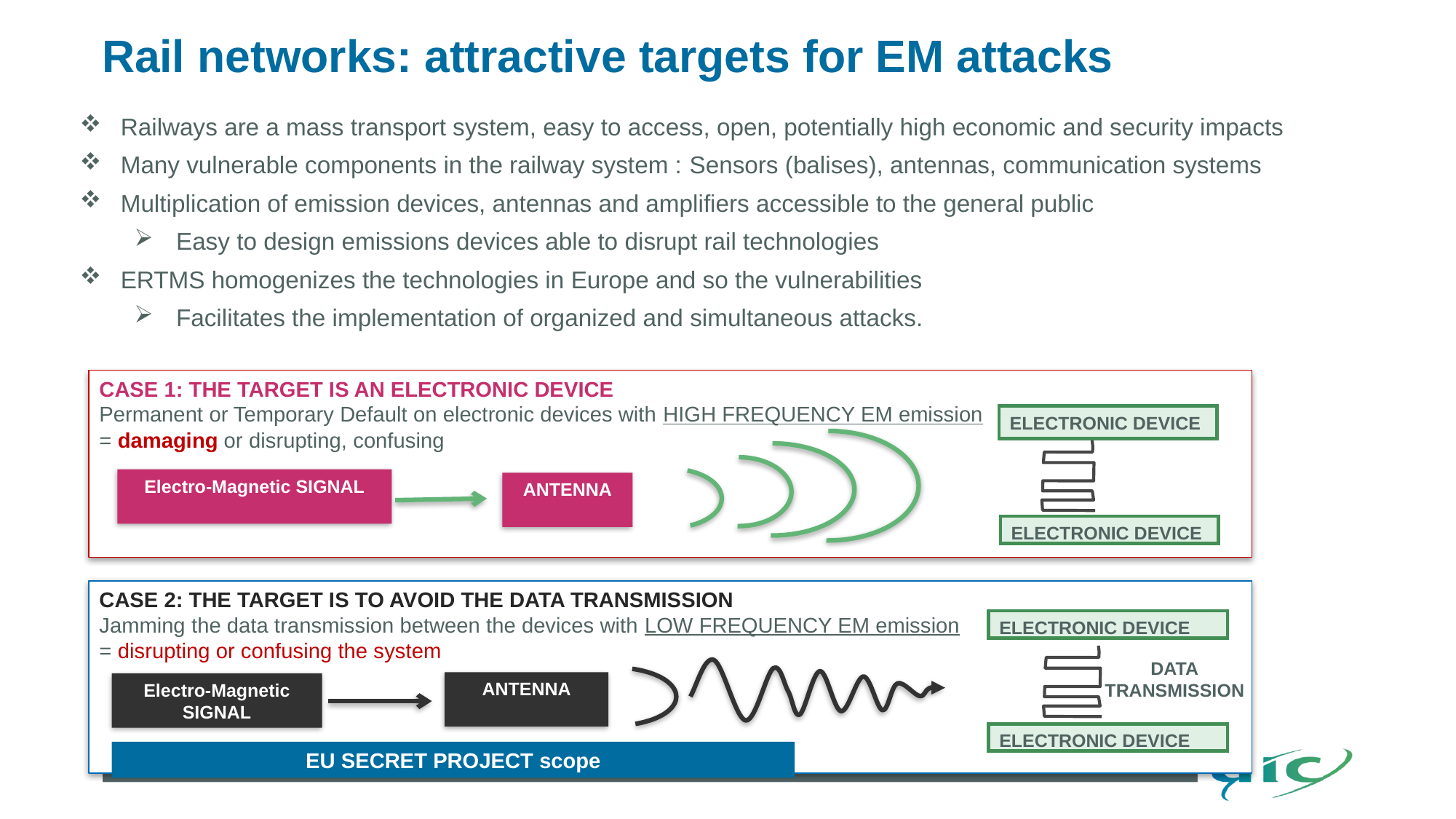

# Rail networks: attractive targets for EM attacks
Railways are a mass transport system, easy to access, open, potentially high economic and security impacts
Many vulnerable components in the railway system : Sensors (balises), antennas, communication systems
Multiplication of emission devices, antennas and amplifiers accessible to the general public
Easy to design emissions devices able to disrupt rail technologies
ERTMS homogenizes the technologies in Europe and so the vulnerabilities
Facilitates the implementation of organized and simultaneous attacks.
CASE 1: THE TARGET IS AN ELECTRONIC DEVICE
Permanent or Temporary Default on electronic devices with HIGH FREQUENCY EM emission
= damaging or disrupting, confusing

ELECTRONIC DEVICE

Electro-Magnetic SIGNAL

ANTENNA

ELECTRONIC DEVICE
CASE 2: THE TARGET IS TO AVOID THE DATA TRANSMISSION
Jamming the data transmission between the devices with LOW FREQUENCY EM emission
= disrupting or confusing the system

ELECTRONIC DEVICE
DATA
TRANSMISSION

ANTENNA

Electro-Magnetic SIGNAL
ELECTRONIC DEVICE
EU SECRET PROJECT scope